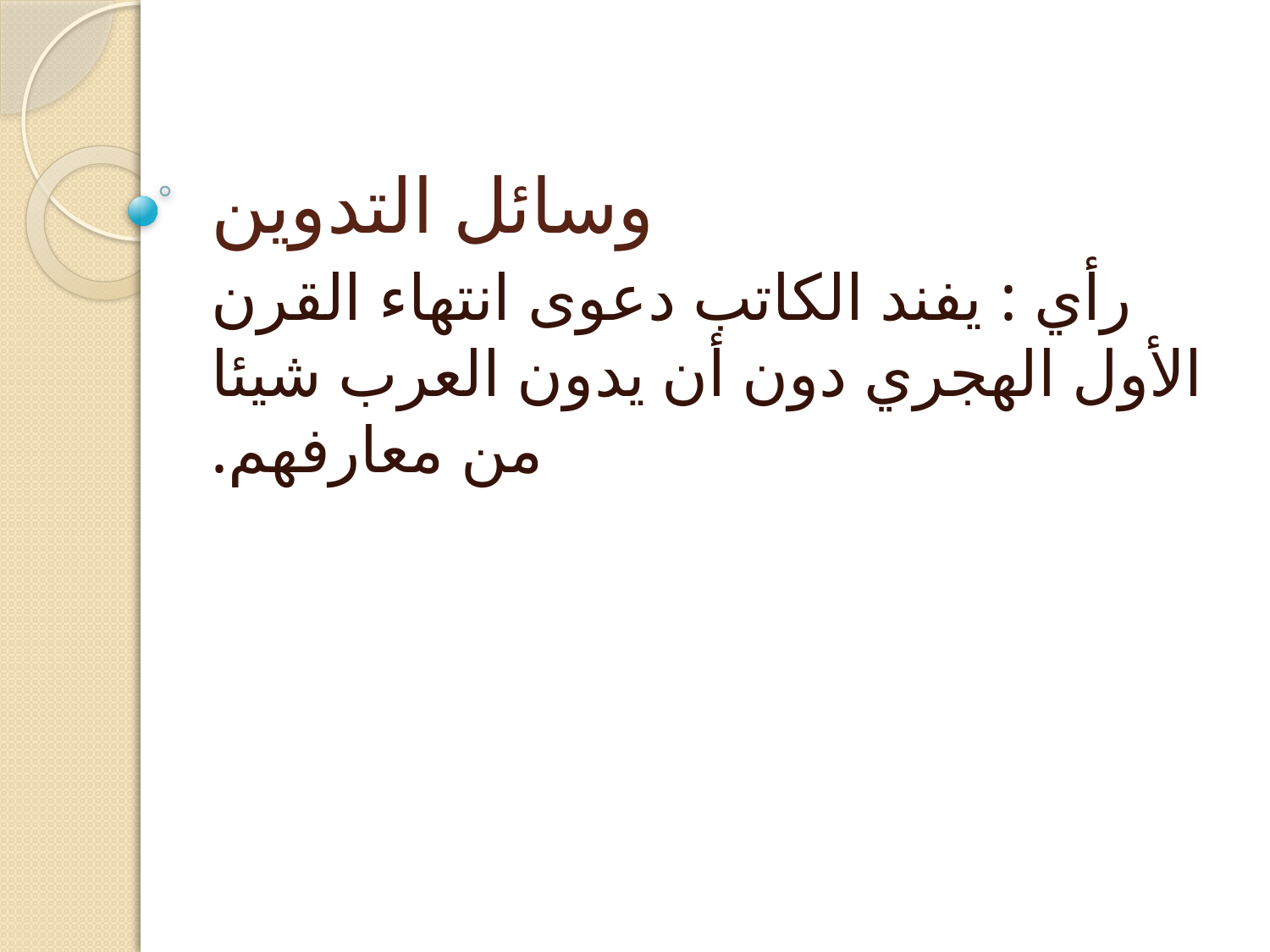

# وسائل التدوين
رأي : يفند الكاتب دعوى انتهاء القرن الأول الهجري دون أن يدون العرب شيئا من معارفهم.